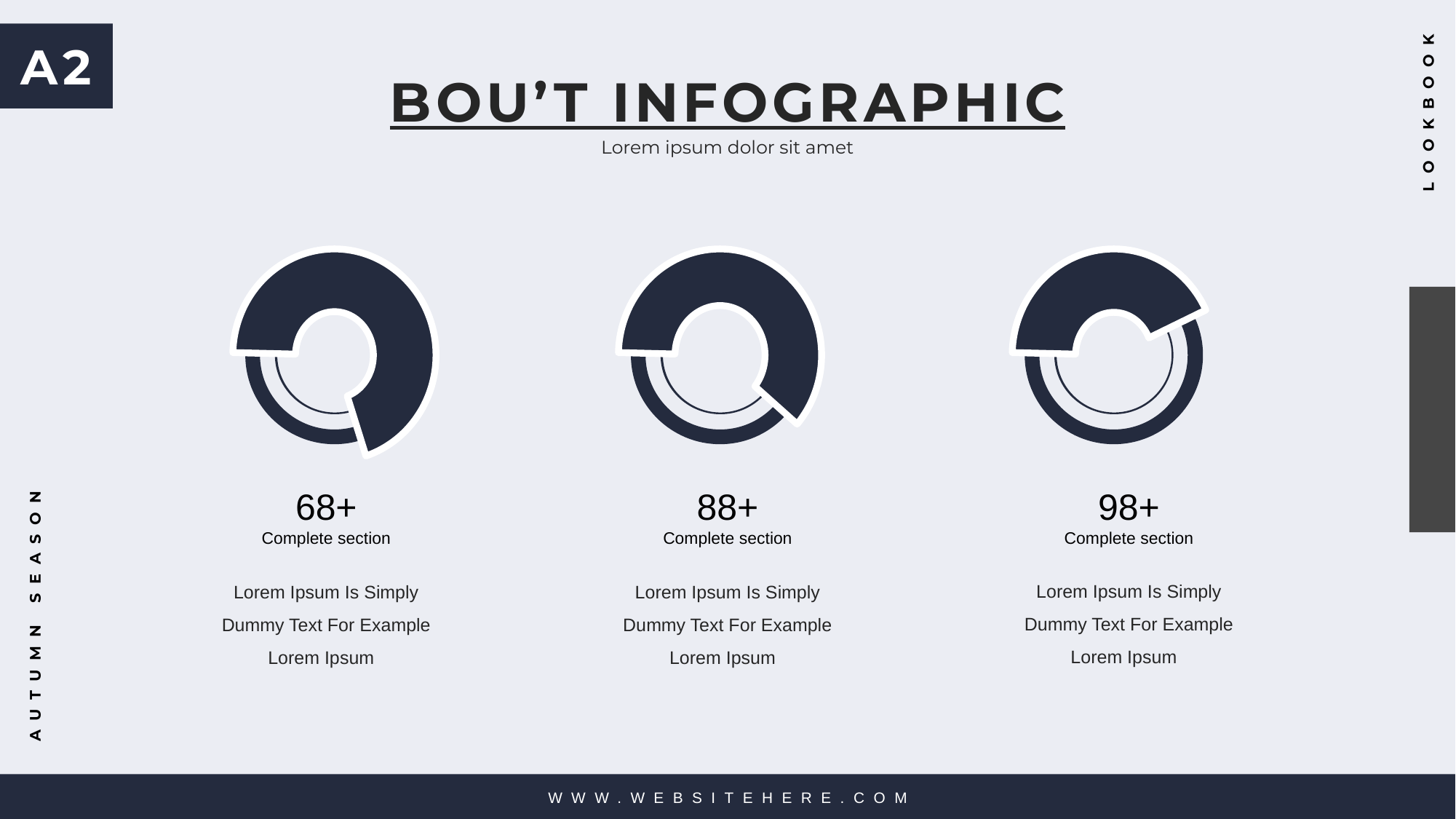

A2
BOU’T INFOGRAPHIC

WWW.WEBSITEHERE.COM
LOOKBOOK
Lorem ipsum dolor sit amet

68+
Complete section
88+
Complete section
98+
Complete section
Lorem Ipsum Is Simply Dummy Text For Example Lorem Ipsum
Lorem Ipsum Is Simply Dummy Text For Example Lorem Ipsum
Lorem Ipsum Is Simply Dummy Text For Example Lorem Ipsum
AUTUMN SEASON